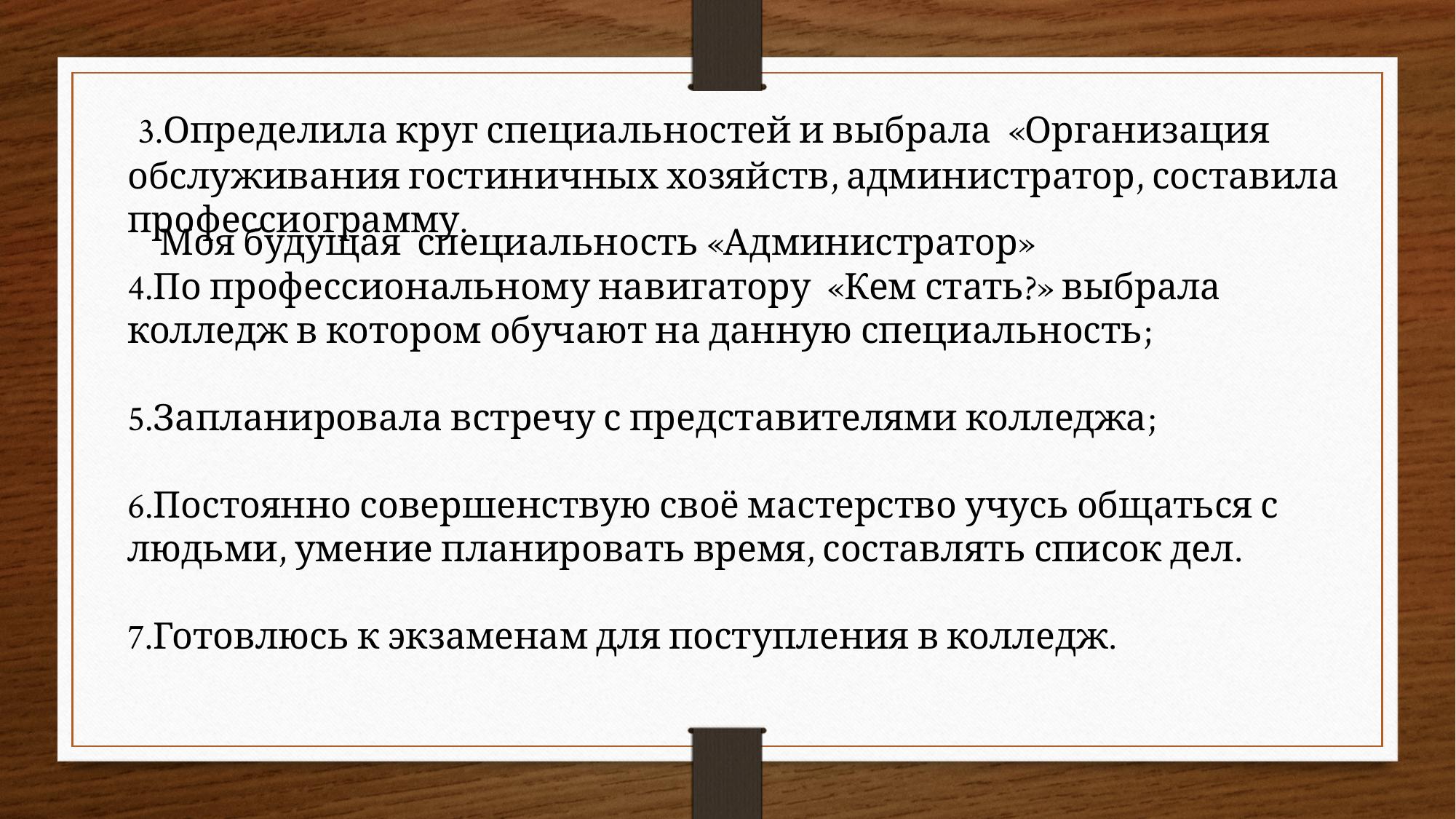

3.Определила круг специальностей и выбрала  «Организация обслуживания гостиничных хозяйств, администратор, составила профессиограмму.

Моя будущая  специальность «Администратор»
4.По профессиональному навигатору  «Кем стать?» выбрала колледж в котором обучают на данную специальность;
5.Запланировала встречу с представителями колледжа;
6.Постоянно совершенствую своё мастерство учусь общаться с людьми, умение планировать время, составлять список дел.
7.Готовлюсь к экзаменам для поступления в колледж.